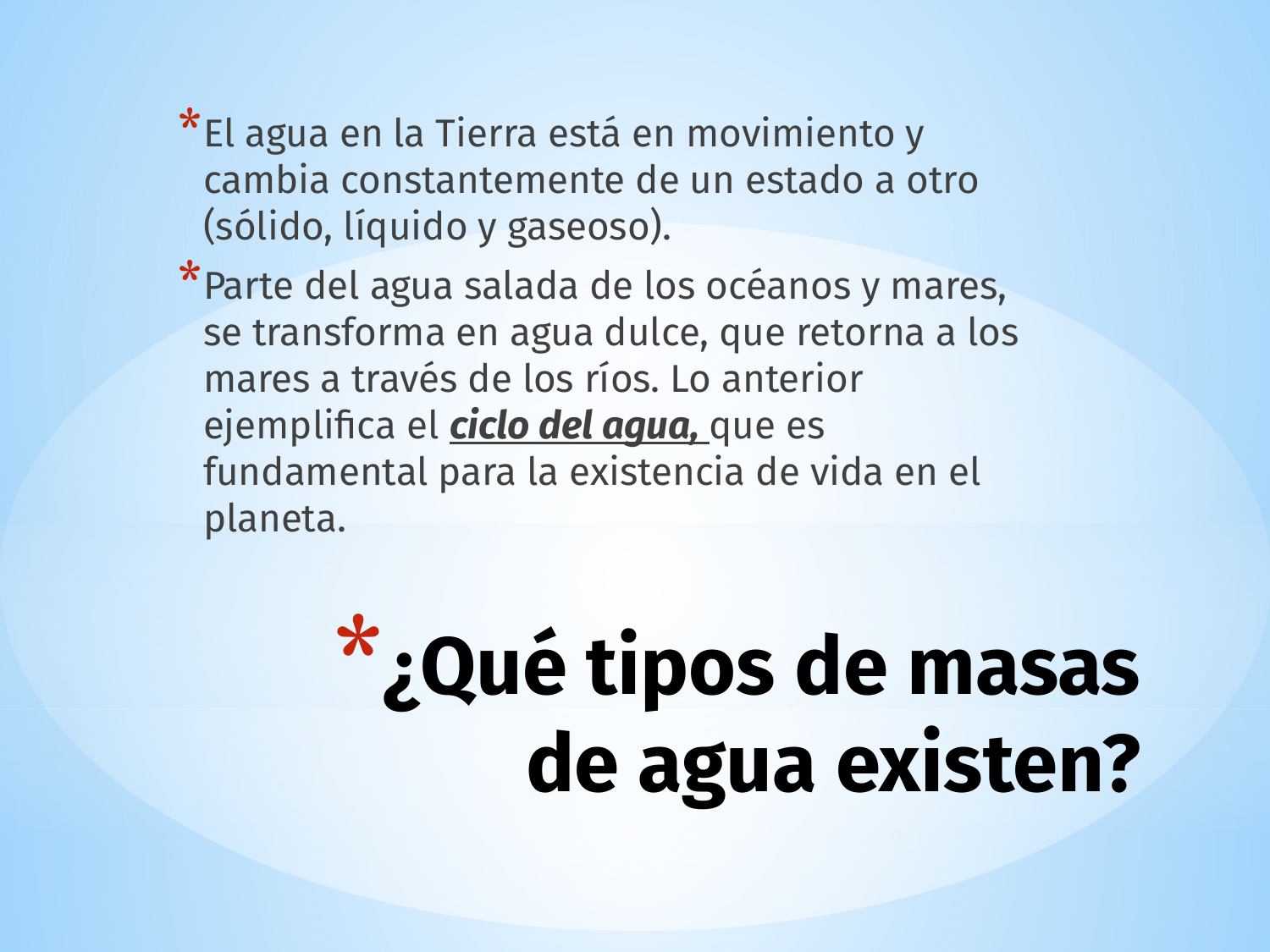

El agua en la Tierra está en movimiento y cambia constantemente de un estado a otro (sólido, líquido y gaseoso).
Parte del agua salada de los océanos y mares, se transforma en agua dulce, que retorna a los mares a través de los ríos. Lo anterior ejemplifica el ciclo del agua, que es fundamental para la existencia de vida en el planeta.
# ¿Qué tipos de masas de agua existen?